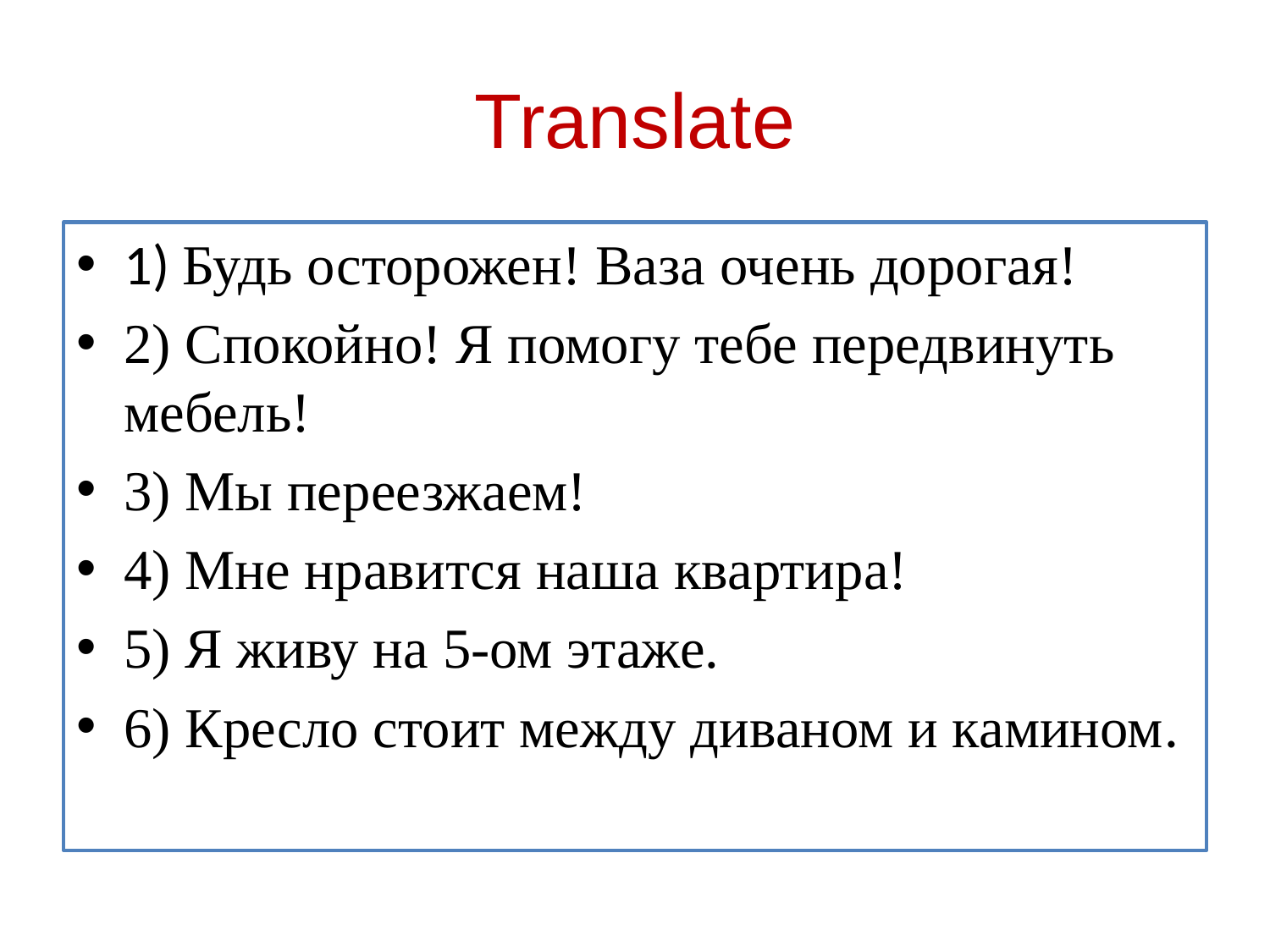

# Translate
1) Будь осторожен! Ваза очень дорогая!
2) Спокойно! Я помогу тебе передвинуть мебель!
3) Мы переезжаем!
4) Мне нравится наша квартира!
5) Я живу на 5-ом этаже.
6) Кресло стоит между диваном и камином.